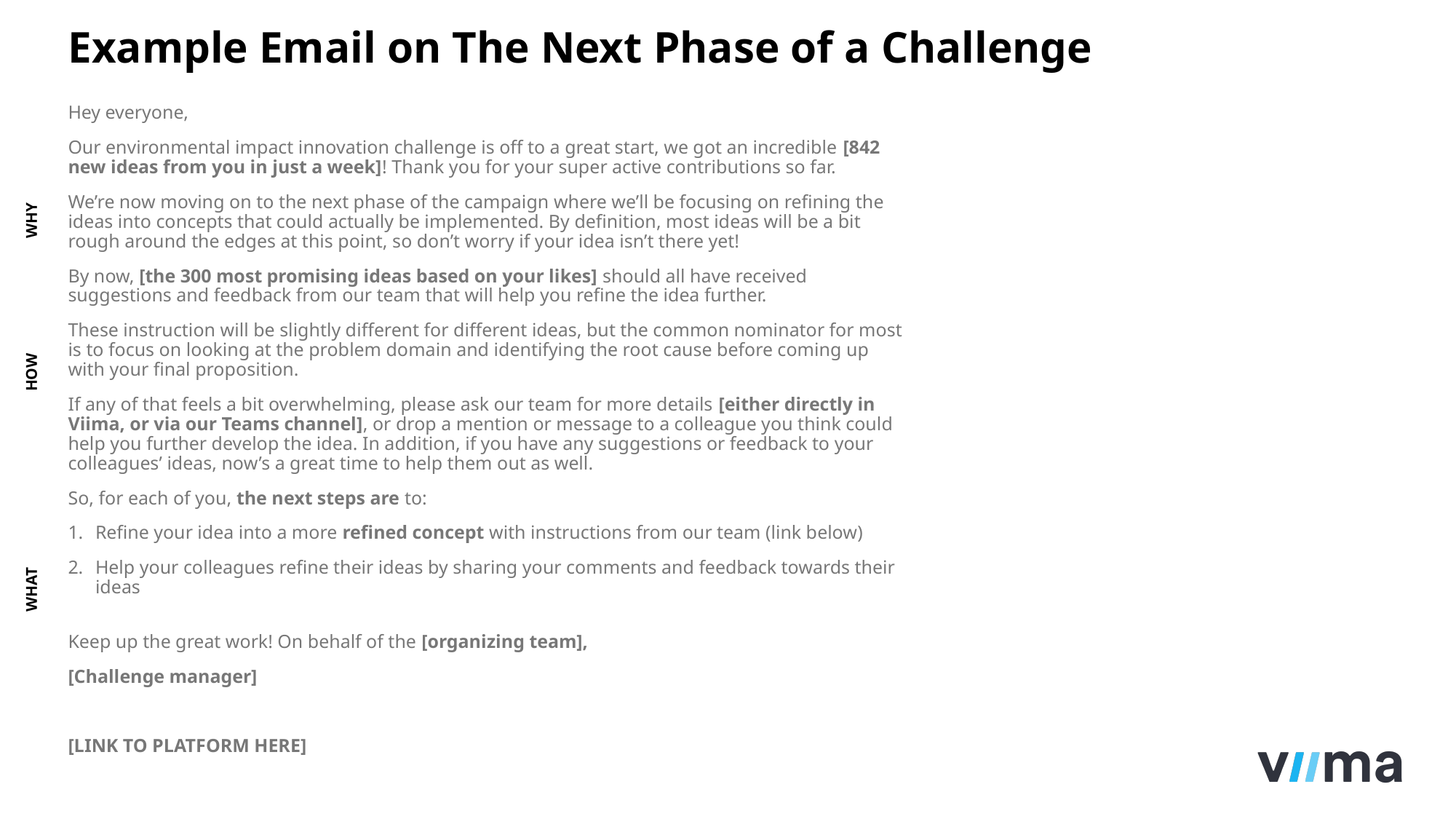

# Example Email on The Next Phase of a Challenge
Hey everyone,
Our environmental impact innovation challenge is off to a great start, we got an incredible [842 new ideas from you in just a week]! Thank you for your super active contributions so far.
We’re now moving on to the next phase of the campaign where we’ll be focusing on refining the ideas into concepts that could actually be implemented. By definition, most ideas will be a bit rough around the edges at this point, so don’t worry if your idea isn’t there yet!
By now, [the 300 most promising ideas based on your likes] should all have received suggestions and feedback from our team that will help you refine the idea further.
These instruction will be slightly different for different ideas, but the common nominator for most is to focus on looking at the problem domain and identifying the root cause before coming up with your final proposition.
If any of that feels a bit overwhelming, please ask our team for more details [either directly in Viima, or via our Teams channel], or drop a mention or message to a colleague you think could help you further develop the idea. In addition, if you have any suggestions or feedback to your colleagues’ ideas, now’s a great time to help them out as well.
So, for each of you, the next steps are to:
Refine your idea into a more refined concept with instructions from our team (link below)
Help your colleagues refine their ideas by sharing your comments and feedback towards their ideas
Keep up the great work! On behalf of the [organizing team],
[Challenge manager]

[LINK TO PLATFORM HERE]
WHY
HOW
WHAT